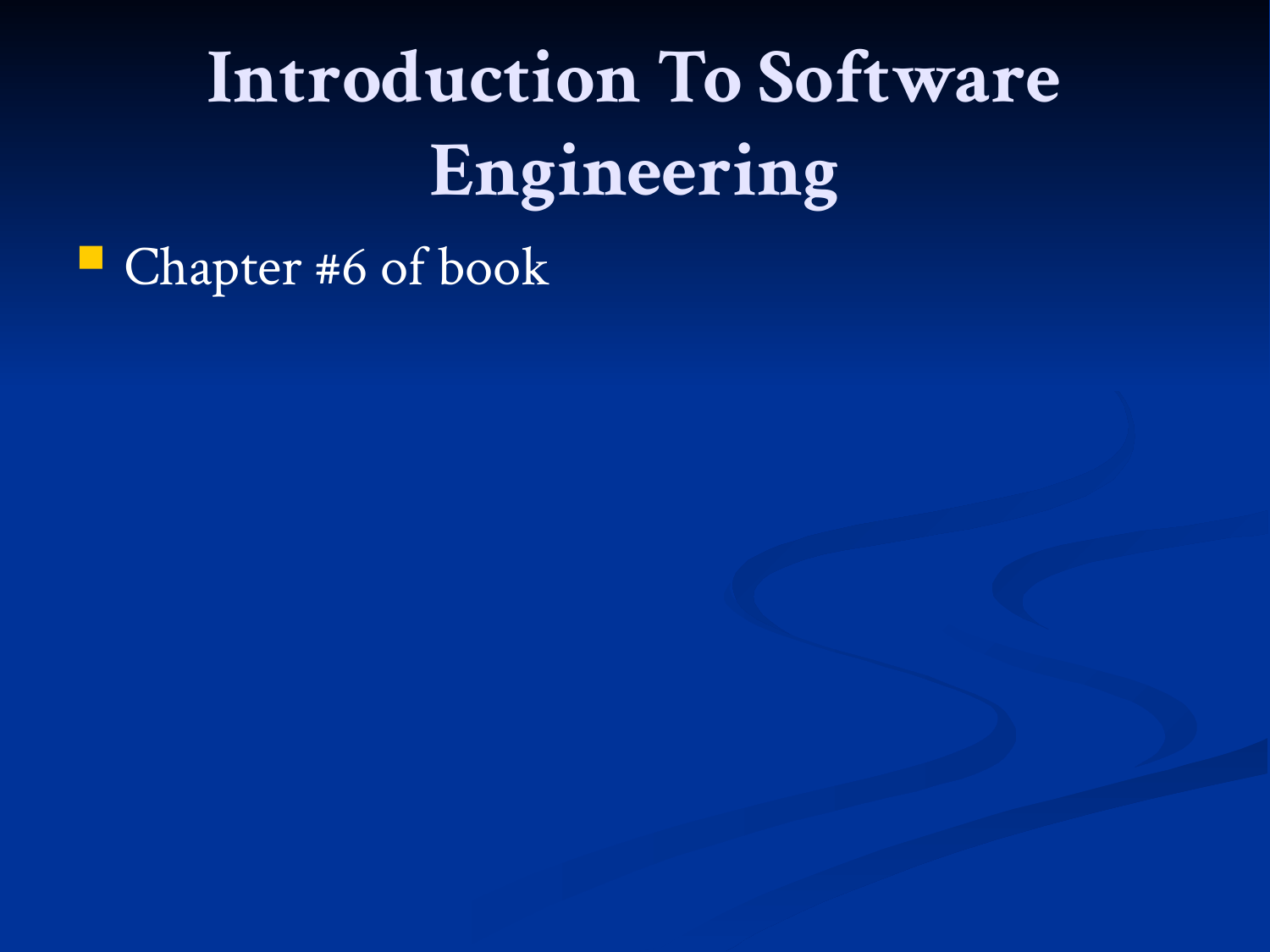

# Introduction To Software Engineering
Chapter #6 of book